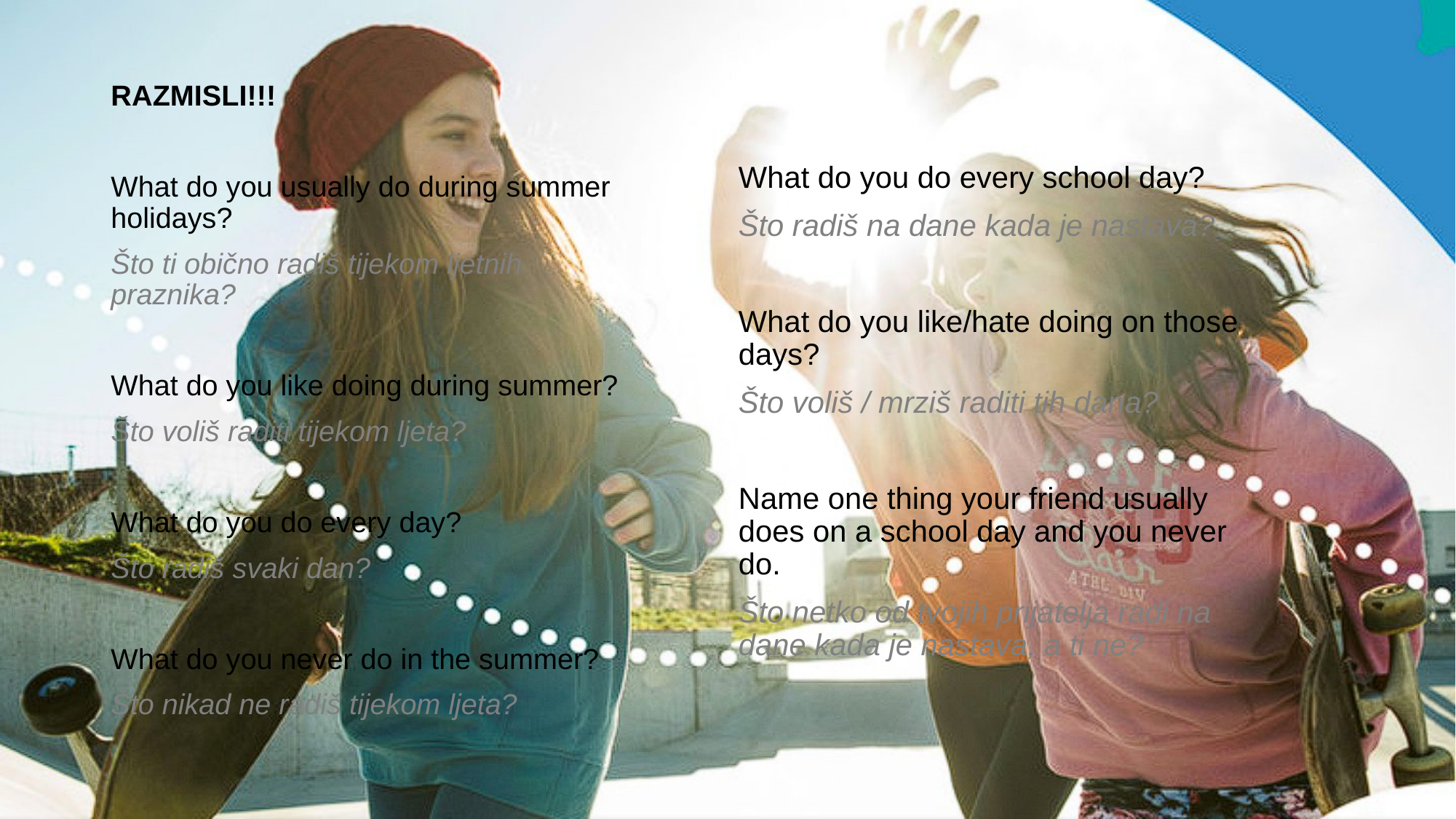

RAZMISLI!!!

What do you usually do during summer holidays?
Što ti obično radiš tijekom ljetnih praznika?

What do you like doing during summer?
Što voliš raditi tijekom ljeta?

What do you do every day?
Što radiš svaki dan?

What do you never do in the summer?
Što nikad ne radiš tijekom ljeta?
What do you do every school day?
Što radiš na dane kada je nastava?

What do you like/hate doing on those days?
Što voliš / mrziš raditi tih dana?

Name one thing your friend usually does on a school day and you never do.
Što netko od tvojih prijatelja radi na dane kada je nastava, a ti ne?